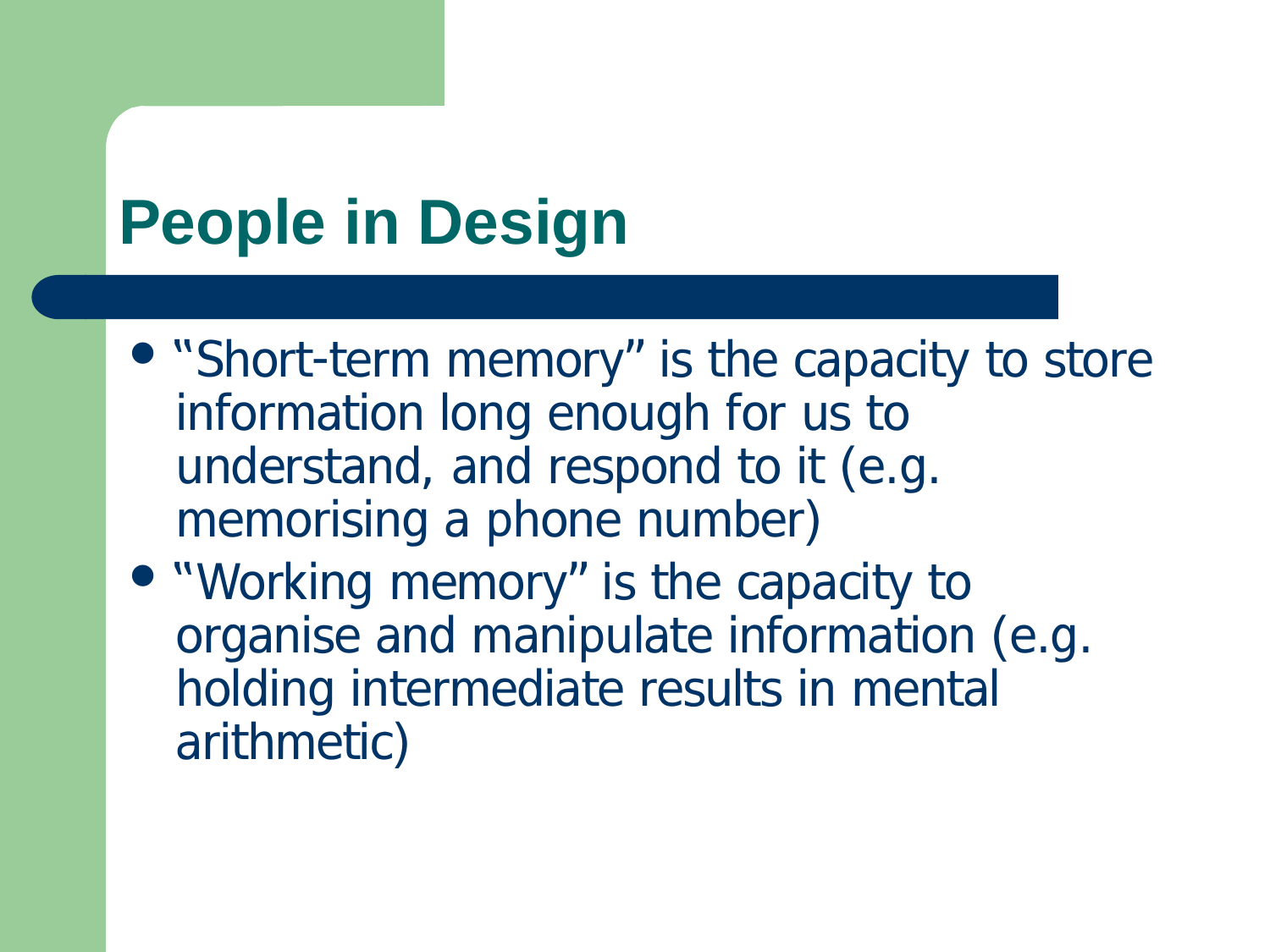

# People in Design
“Short-term memory” is the capacity to store information long enough for us to understand, and respond to it (e.g. memorising a phone number)
“Working memory” is the capacity to organise and manipulate information (e.g. holding intermediate results in mental arithmetic)